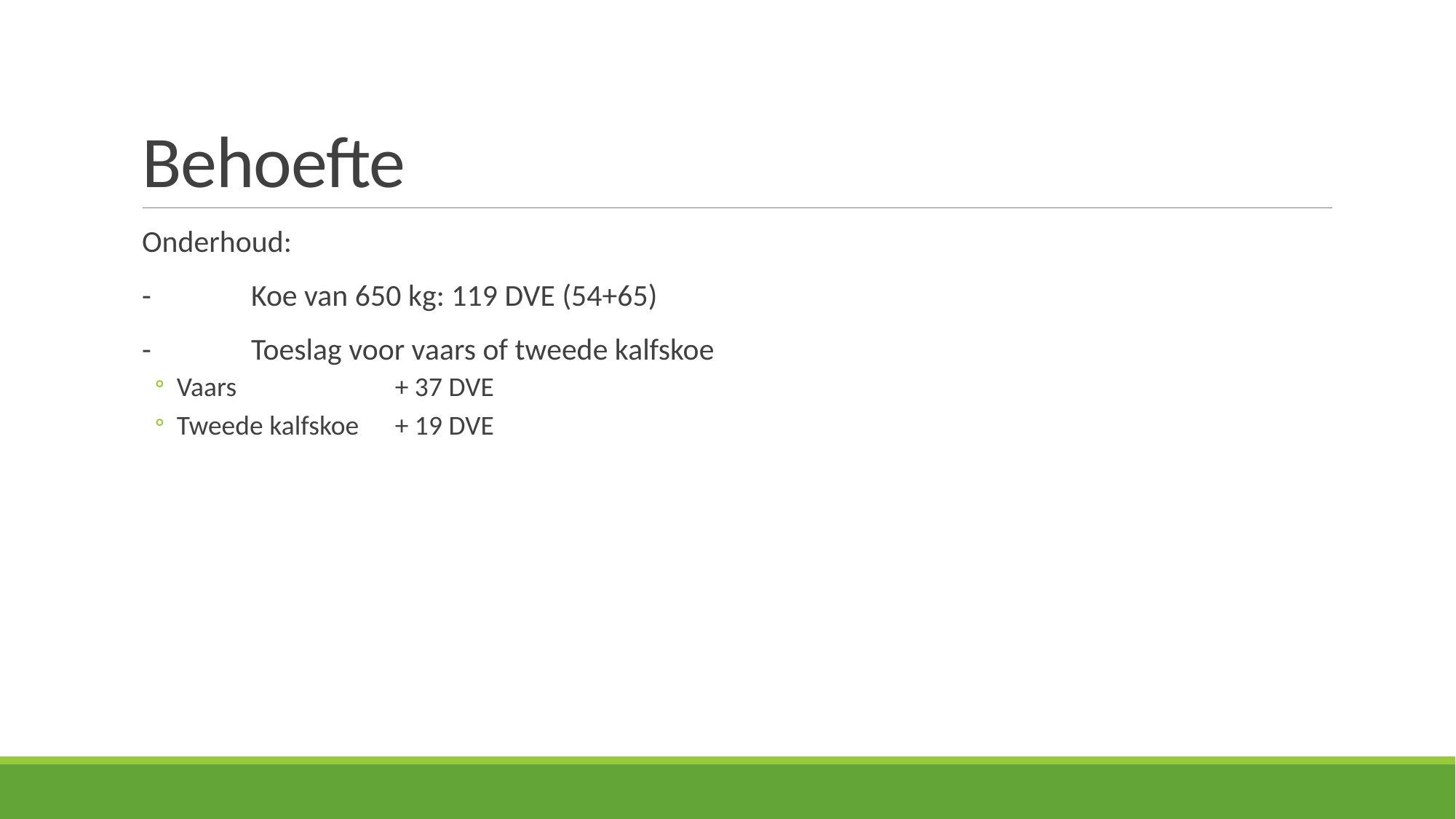

# Behoefte
Onderhoud:
-	Koe van 650 kg: 119 DVE (54+65)
-	Toeslag voor vaars of tweede kalfskoe
Vaars 		+ 37 DVE
Tweede kalfskoe	+ 19 DVE